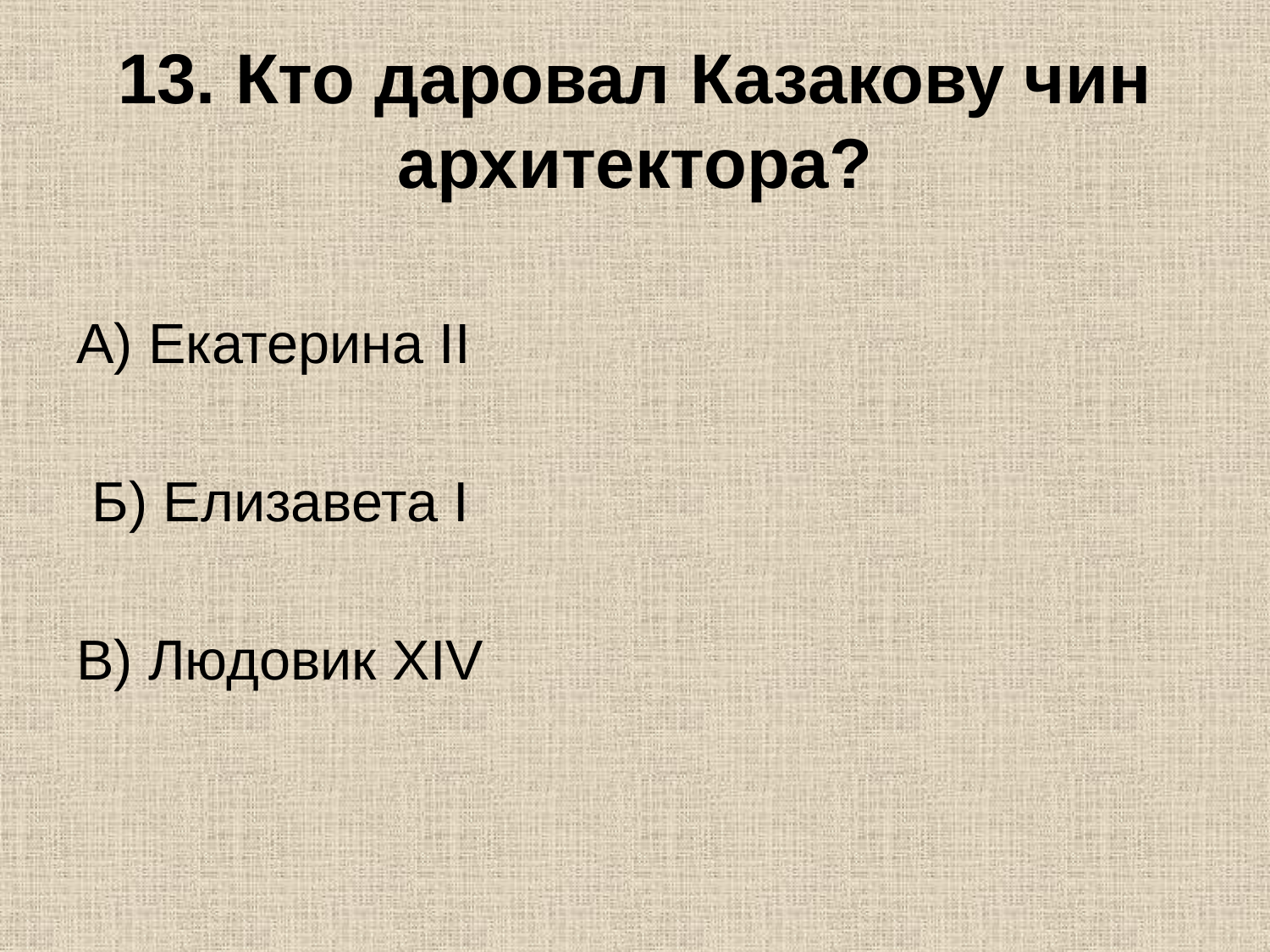

# 13. Кто даровал Казакову чин архитектора?

А) Екатерина II

 Б) Елизавета I

В) Людовик XIV